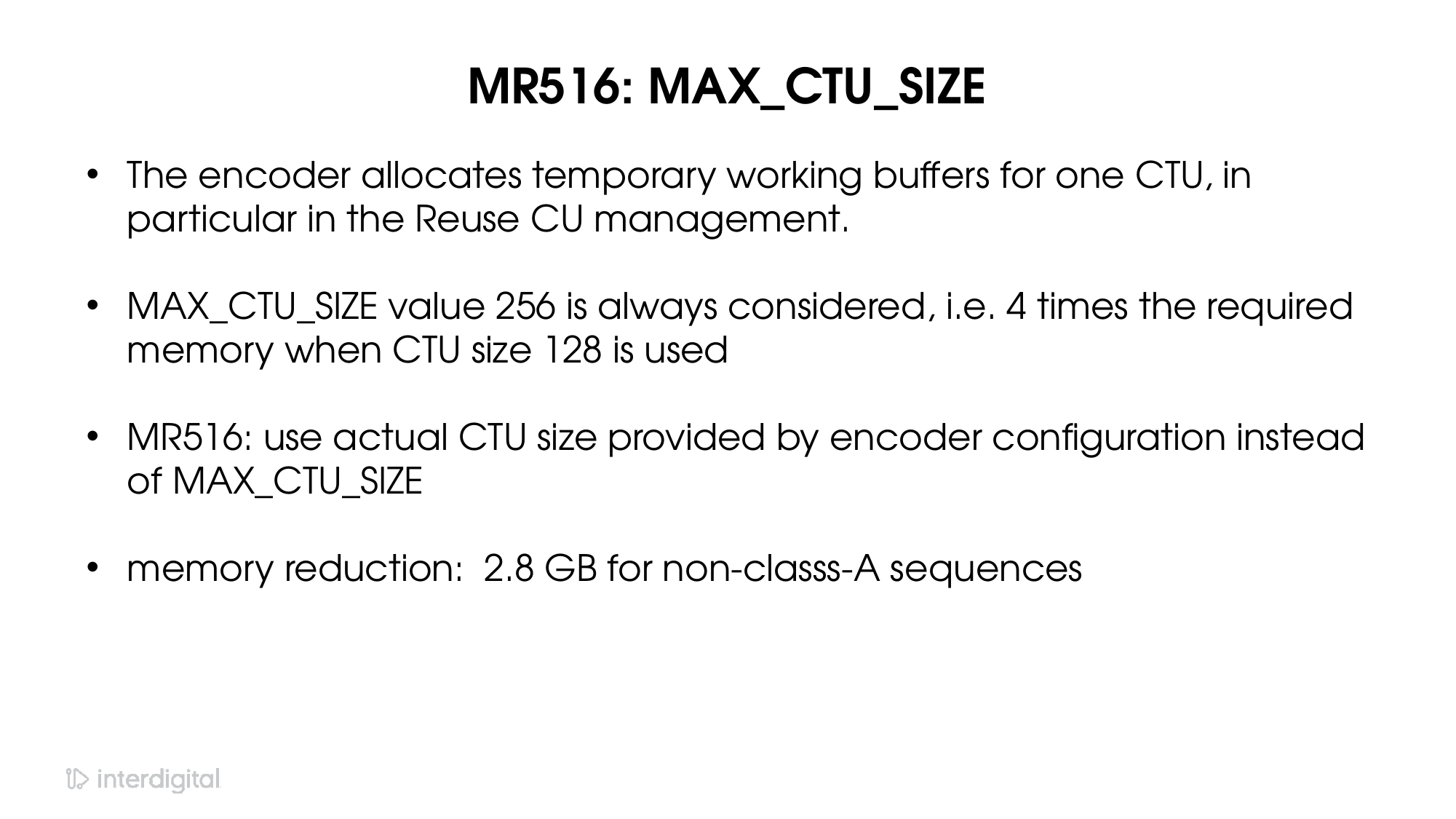

# MR516: MAX_CTU_SIZE
The encoder allocates temporary working buffers for one CTU, in particular in the Reuse CU management.

MAX_CTU_SIZE value 256 is always considered, i.e. 4 times the required memory when CTU size 128 is used

MR516: use actual CTU size provided by encoder configuration instead of MAX_CTU_SIZE

memory reduction:  2.8 GB for non-classs-A sequences